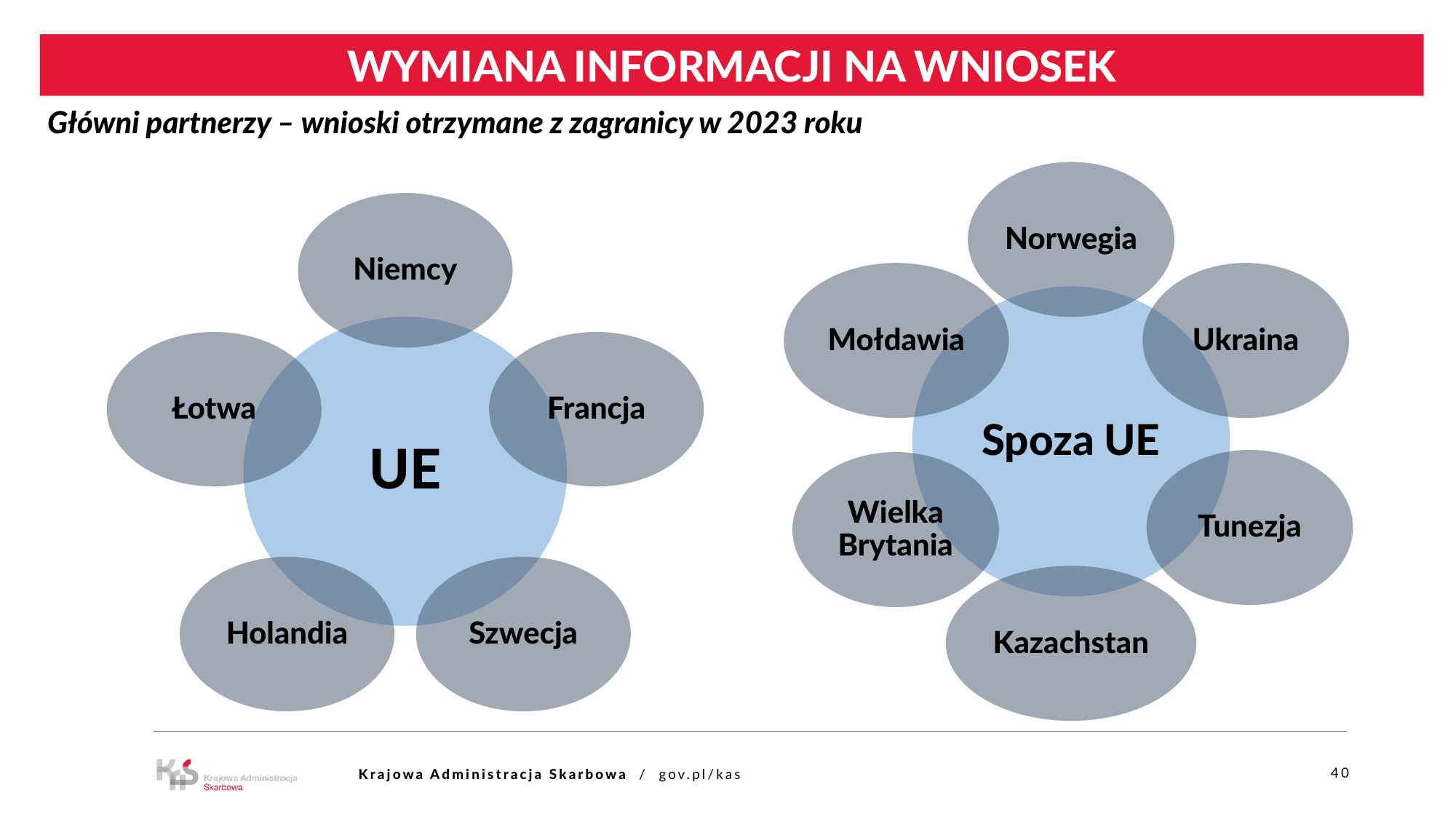

WYMIANA INFORMACJI NA WNIOSEK
Główni partnerzy – wnioski otrzymane z zagranicy w 2023 roku
Spoza UE
Norwegia
Ukraina
Tunezja
Kazachstan
Wielka Brytania
Mołdawia
UE
Niemcy
Francja
Szwecja
Holandia
Łotwa